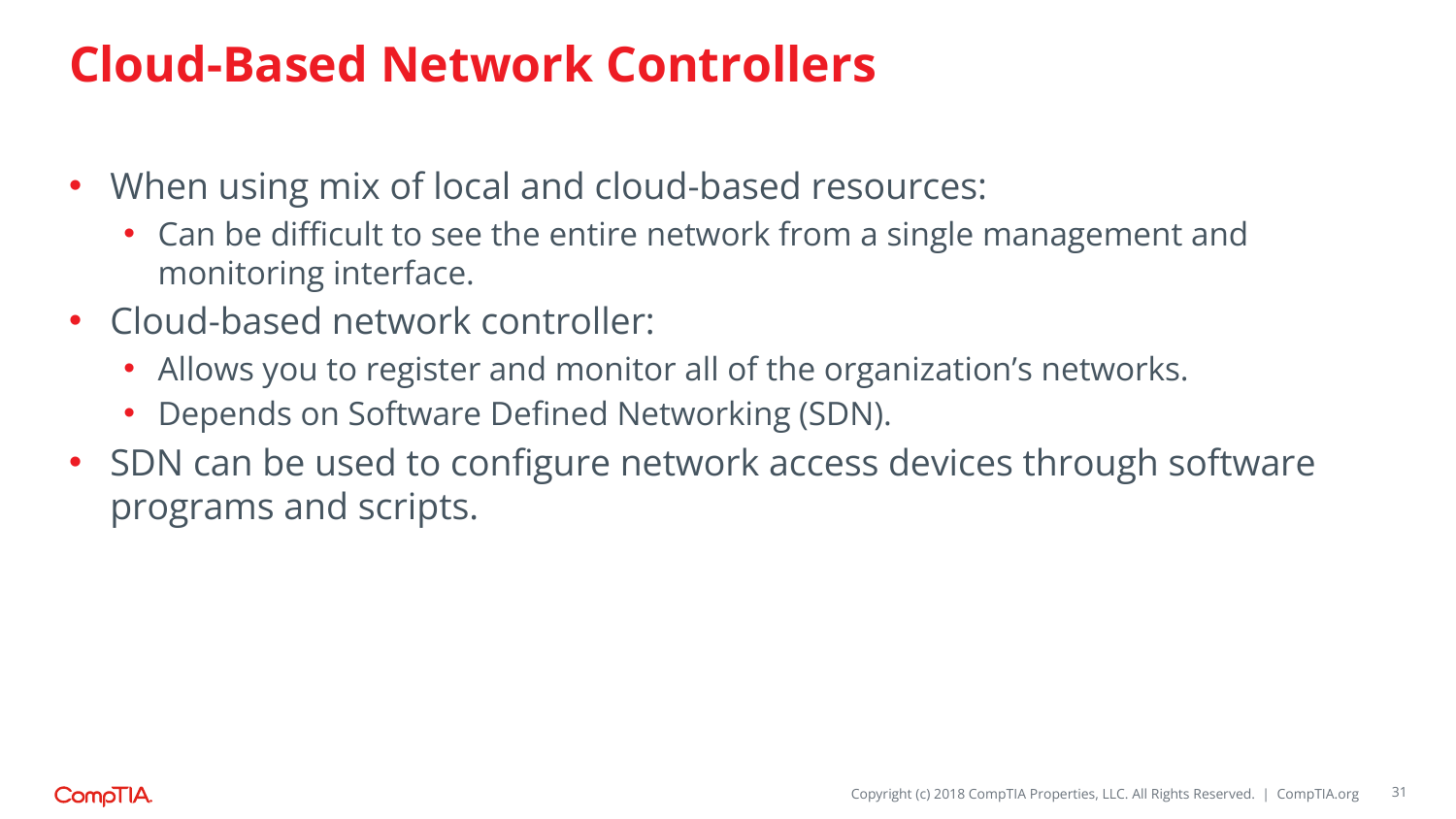

# Cloud-Based Network Controllers
When using mix of local and cloud-based resources:
Can be difficult to see the entire network from a single management and monitoring interface.
Cloud-based network controller:
Allows you to register and monitor all of the organization’s networks.
Depends on Software Defined Networking (SDN).
SDN can be used to configure network access devices through software programs and scripts.
31